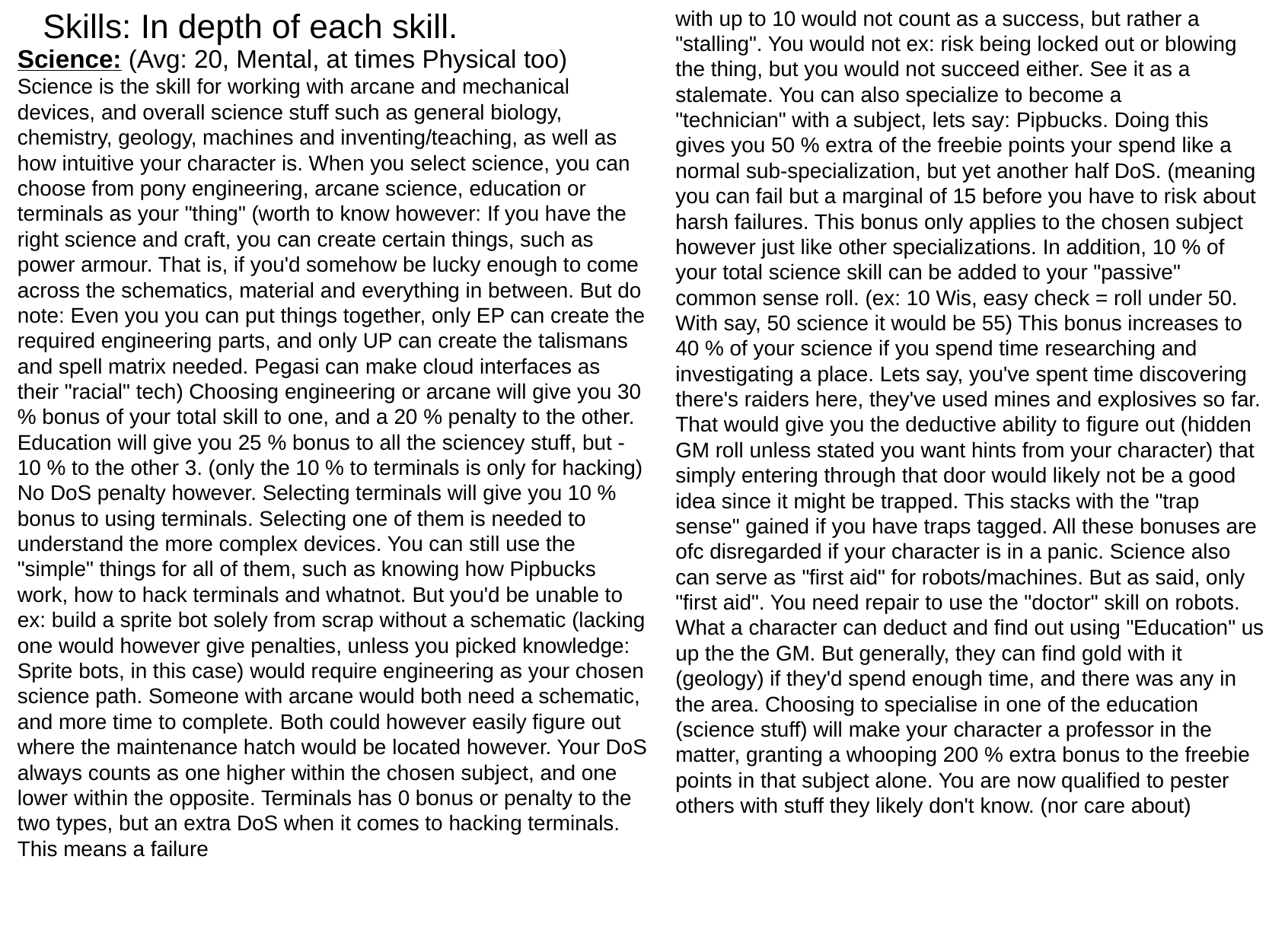

# Skills: In depth of each skill.
with up to 10 would not count as a success, but rather a "stalling". You would not ex: risk being locked out or blowing the thing, but you would not succeed either. See it as a stalemate. You can also specialize to become a
"technician" with a subject, lets say: Pipbucks. Doing this gives you 50 % extra of the freebie points your spend like a normal sub-specialization, but yet another half DoS. (meaning you can fail but a marginal of 15 before you have to risk about harsh failures. This bonus only applies to the chosen subject however just like other specializations. In addition, 10 % of your total science skill can be added to your "passive" common sense roll. (ex: 10 Wis, easy check = roll under 50. With say, 50 science it would be 55) This bonus increases to 40 % of your science if you spend time researching and investigating a place. Lets say, you've spent time discovering there's raiders here, they've used mines and explosives so far. That would give you the deductive ability to figure out (hidden GM roll unless stated you want hints from your character) that simply entering through that door would likely not be a good idea since it might be trapped. This stacks with the "trap sense" gained if you have traps tagged. All these bonuses are ofc disregarded if your character is in a panic. Science also can serve as "first aid" for robots/machines. But as said, only "first aid". You need repair to use the "doctor" skill on robots. What a character can deduct and find out using "Education" us up the the GM. But generally, they can find gold with it (geology) if they'd spend enough time, and there was any in the area. Choosing to specialise in one of the education (science stuff) will make your character a professor in the matter, granting a whooping 200 % extra bonus to the freebie points in that subject alone. You are now qualified to pester others with stuff they likely don't know. (nor care about)

Science: (Avg: 20, Mental, at times Physical too)
Science is the skill for working with arcane and mechanical devices, and overall science stuff such as general biology, chemistry, geology, machines and inventing/teaching, as well as how intuitive your character is. When you select science, you can choose from pony engineering, arcane science, education or terminals as your "thing" (worth to know however: If you have the right science and craft, you can create certain things, such as power armour. That is, if you'd somehow be lucky enough to come across the schematics, material and everything in between. But do note: Even you you can put things together, only EP can create the required engineering parts, and only UP can create the talismans and spell matrix needed. Pegasi can make cloud interfaces as their "racial" tech) Choosing engineering or arcane will give you 30 % bonus of your total skill to one, and a 20 % penalty to the other. Education will give you 25 % bonus to all the sciencey stuff, but -10 % to the other 3. (only the 10 % to terminals is only for hacking) No DoS penalty however. Selecting terminals will give you 10 % bonus to using terminals. Selecting one of them is needed to understand the more complex devices. You can still use the "simple" things for all of them, such as knowing how Pipbucks work, how to hack terminals and whatnot. But you'd be unable to ex: build a sprite bot solely from scrap without a schematic (lacking one would however give penalties, unless you picked knowledge: Sprite bots, in this case) would require engineering as your chosen science path. Someone with arcane would both need a schematic, and more time to complete. Both could however easily figure out where the maintenance hatch would be located however. Your DoS always counts as one higher within the chosen subject, and one lower within the opposite. Terminals has 0 bonus or penalty to the two types, but an extra DoS when it comes to hacking terminals. This means a failure